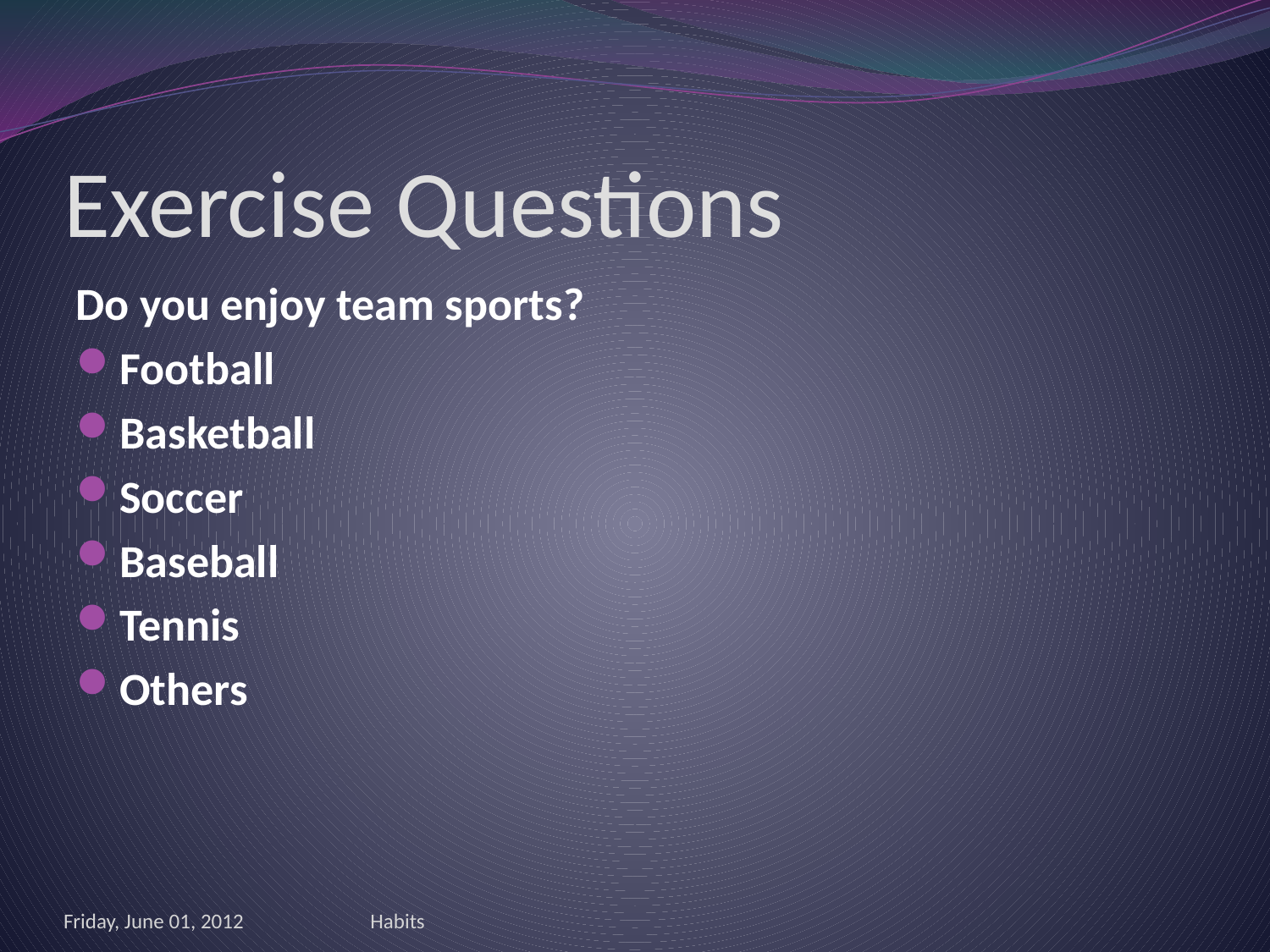

# Exercise Questions
Do you enjoy team sports?
Football
Basketball
Soccer
Baseball
Tennis
Others

Friday, June 01, 2012
Habits